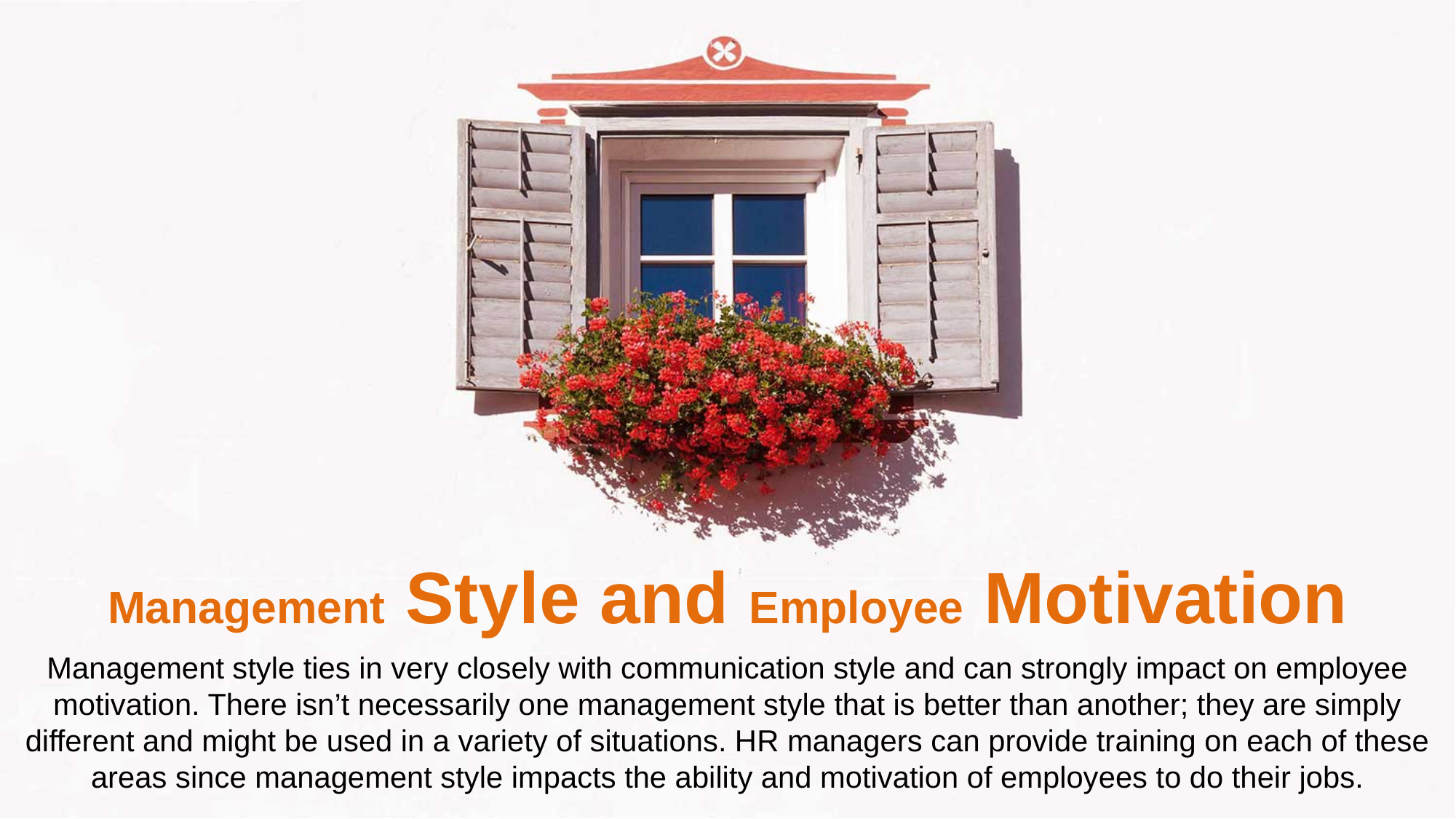

Management Style and Employee Motivation
Management style ties in very closely with communication style and can strongly impact on employee motivation. There isn’t necessarily one management style that is better than another; they are simply different and might be used in a variety of situations. HR managers can provide training on each of these areas since management style impacts the ability and motivation of employees to do their jobs.